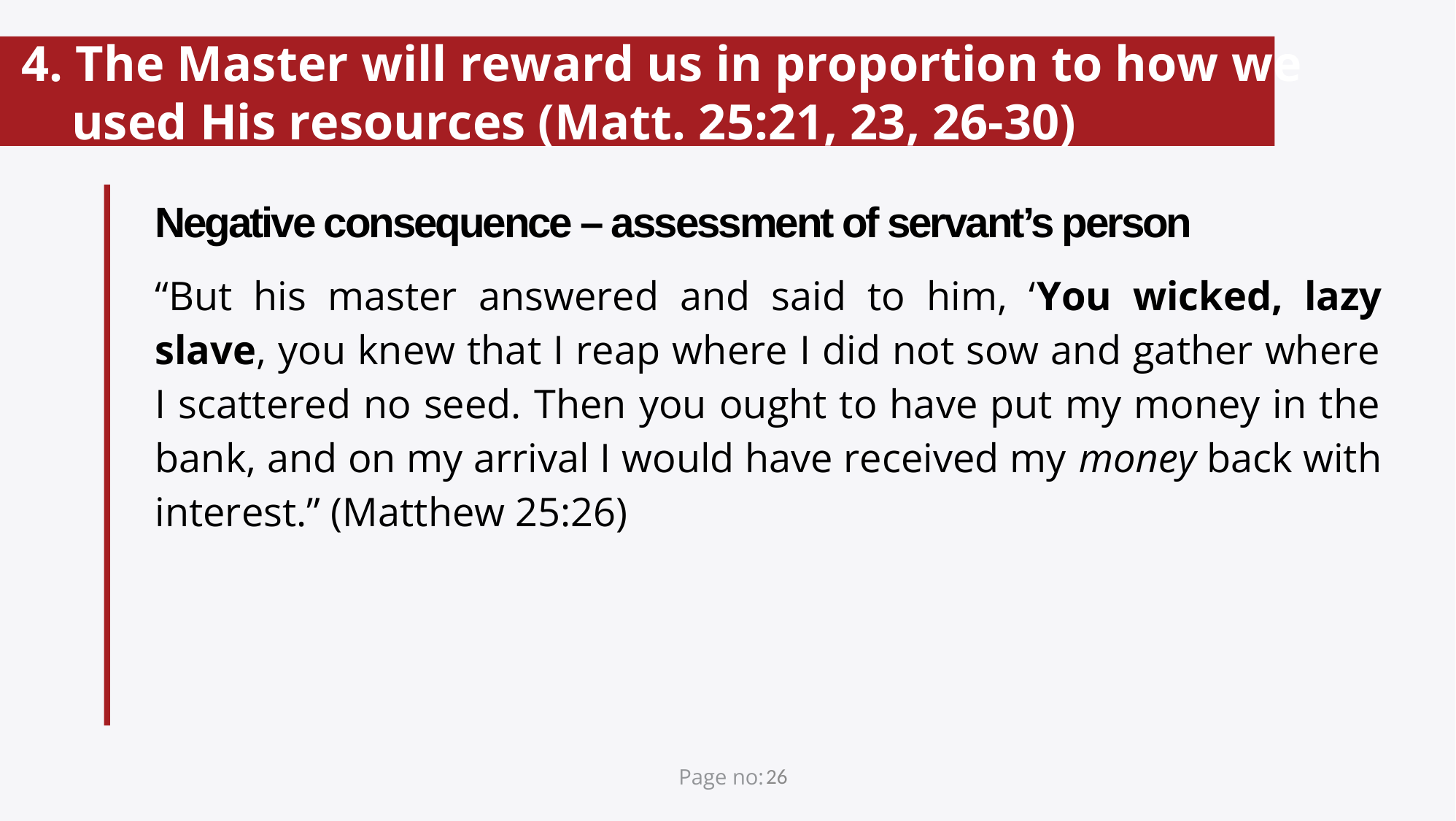

# 4. The Master will reward us in proportion to how we used His resources (Matt. 25:21, 23, 26-30)
Negative consequence – assessment of servant’s person
“But his master answered and said to him, ‘You wicked, lazy slave, you knew that I reap where I did not sow and gather where I scattered no seed. Then you ought to have put my money in the bank, and on my arrival I would have received my money back with interest.” (Matthew 25:26)